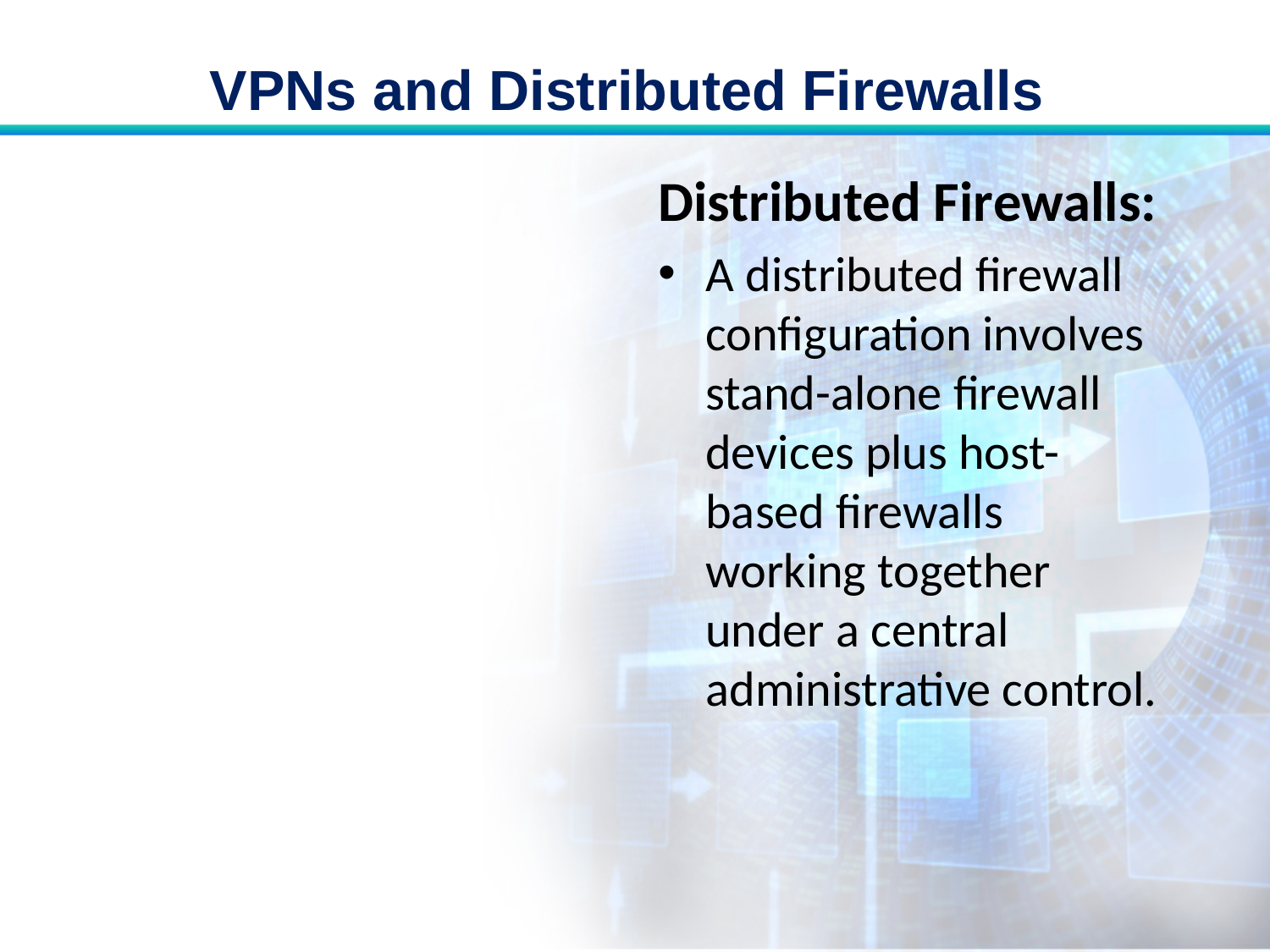

# VPNs and Distributed Firewalls
Distributed Firewalls:
A distributed firewall configuration involves stand-alone firewall devices plus host-based firewalls working together under a central administrative control.